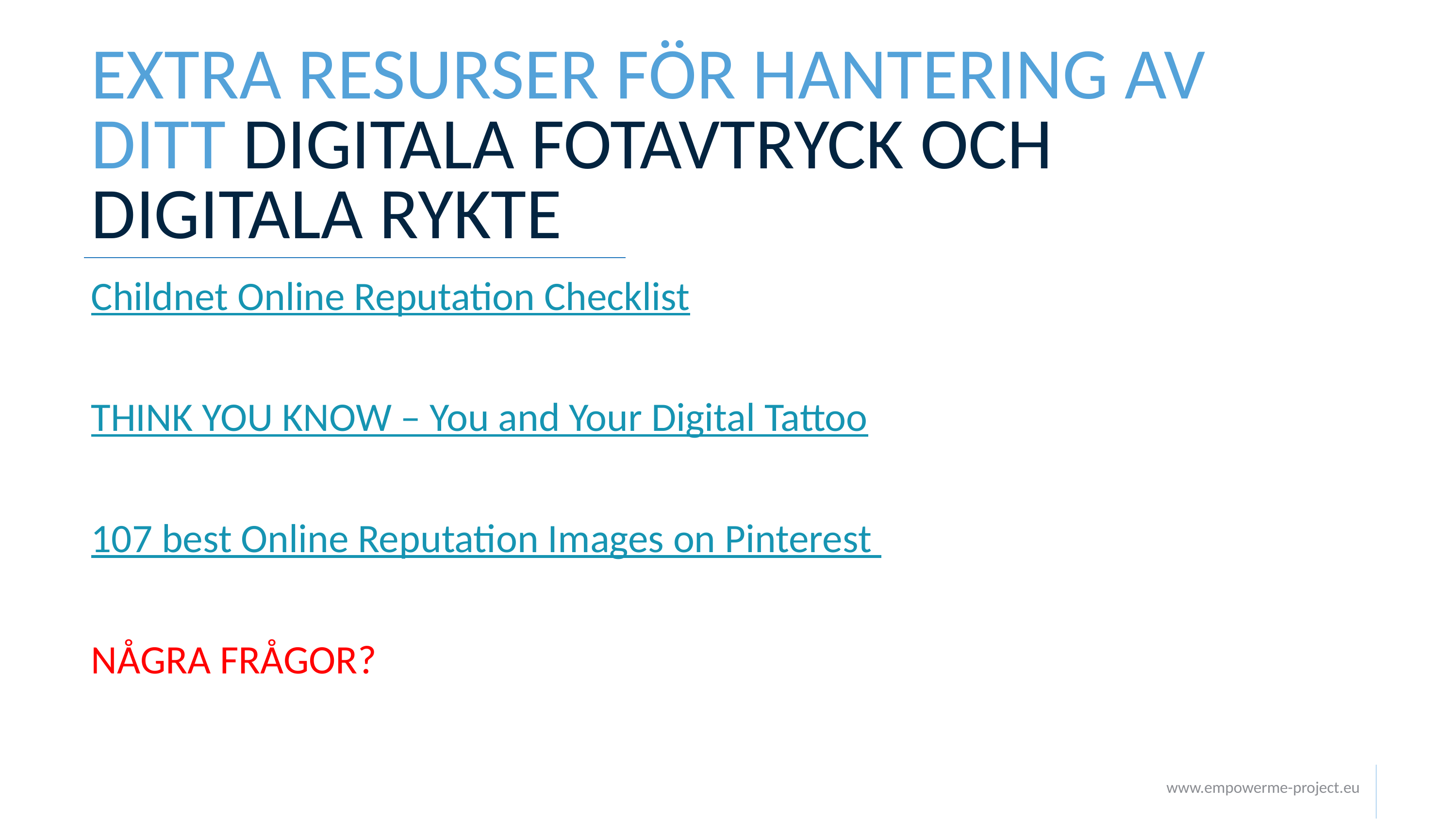

# EXTRA RESURSER FÖR HANTERING AV DITT DIGITALA FOTAVTRYCK OCH DIGITALA RYKTE

Childnet Online Reputation Checklist

THINK YOU KNOW – You and Your Digital Tattoo

107 best Online Reputation Images on Pinterest

NÅGRA FRÅGOR?
www.empowerme-project.eu